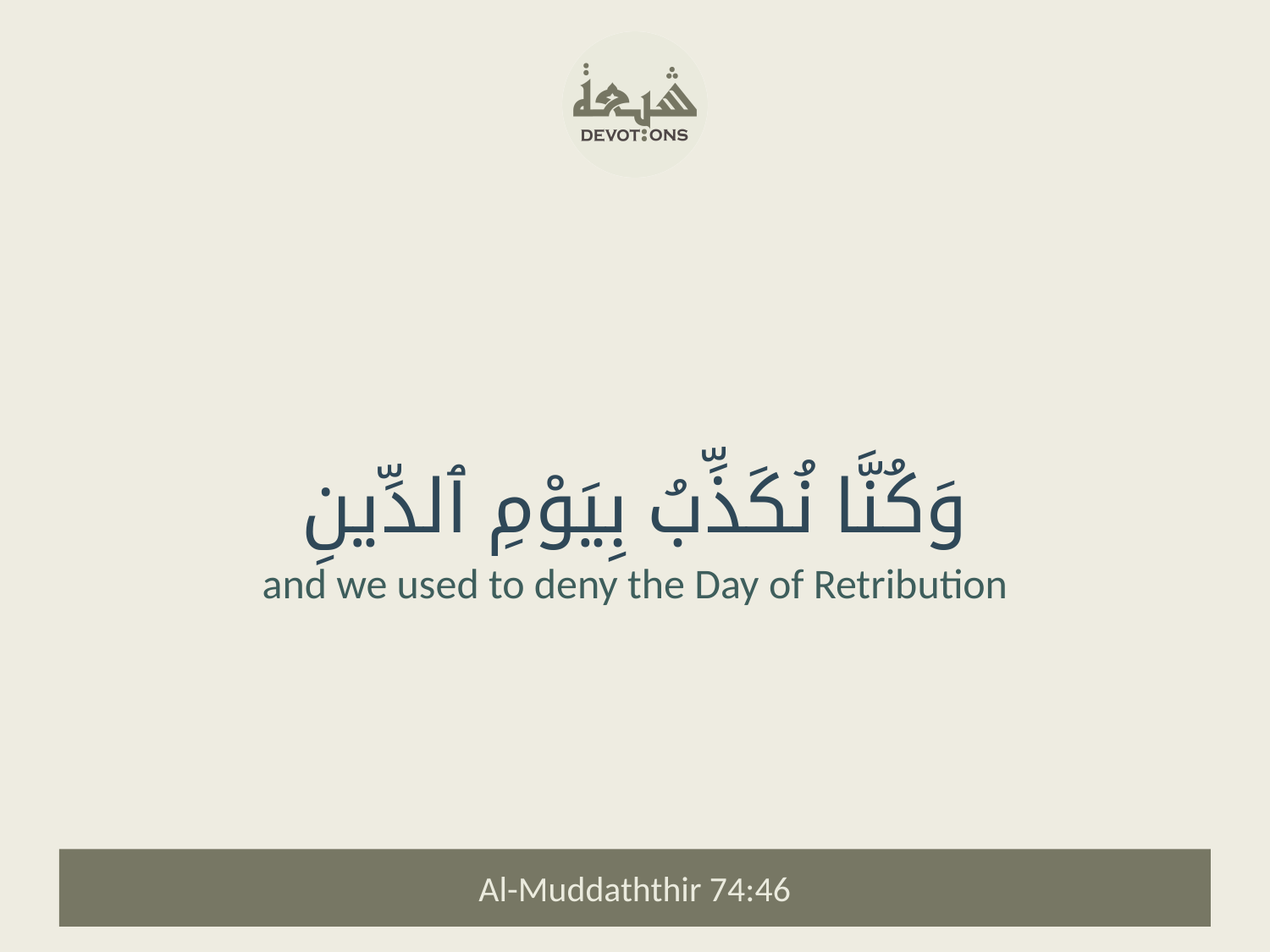

وَكُنَّا نُكَذِّبُ بِيَوْمِ ٱلدِّينِ
and we used to deny the Day of Retribution
Al-Muddaththir 74:46